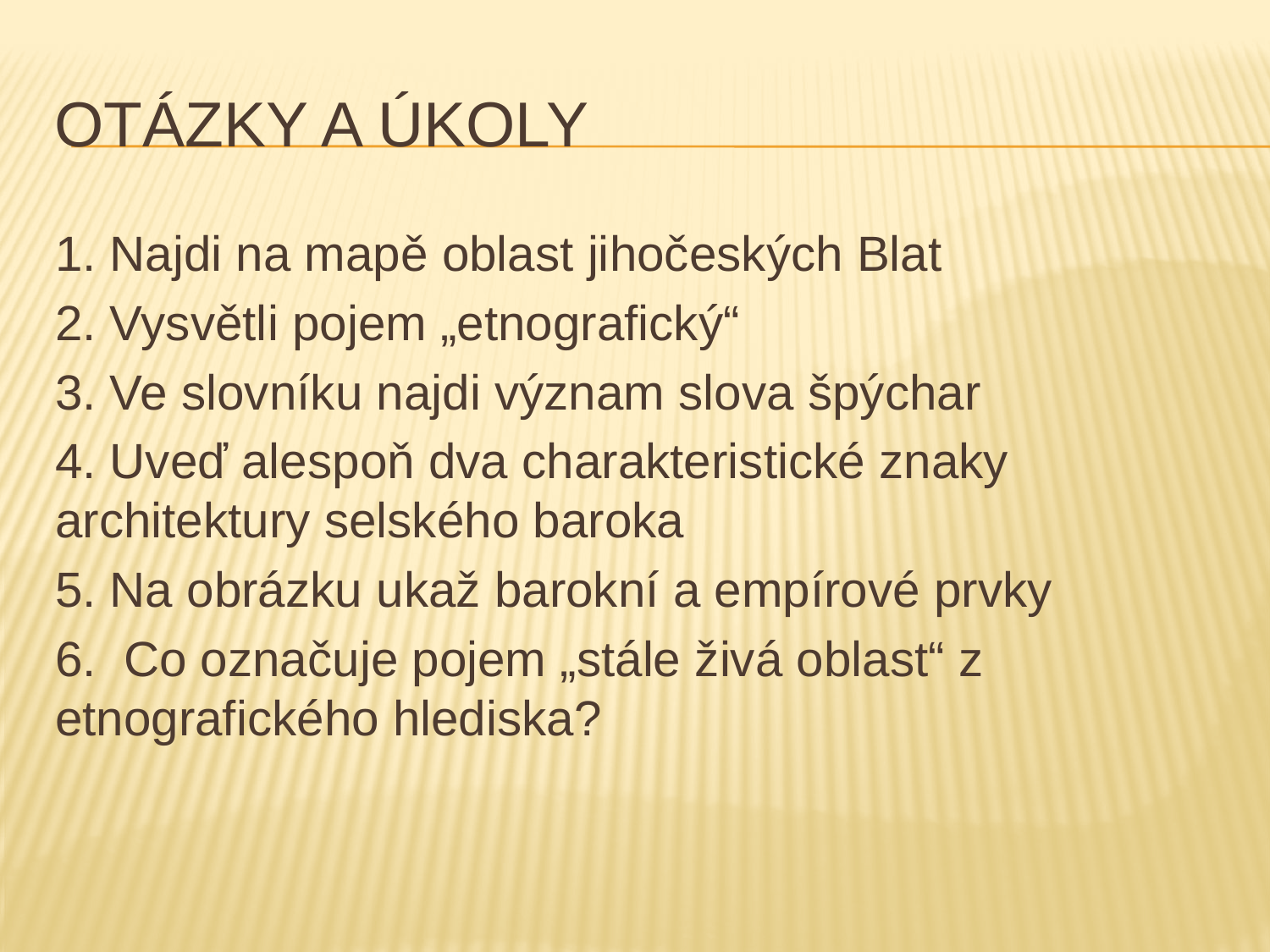

# Otázky a úkoly
1. Najdi na mapě oblast jihočeských Blat
2. Vysvětli pojem „etnografický“
3. Ve slovníku najdi význam slova špýchar
4. Uveď alespoň dva charakteristické znaky      architektury selského baroka
5. Na obrázku ukaž barokní a empírové prvky
6.  Co označuje pojem „stále živá oblast“ z  etnografického hlediska?